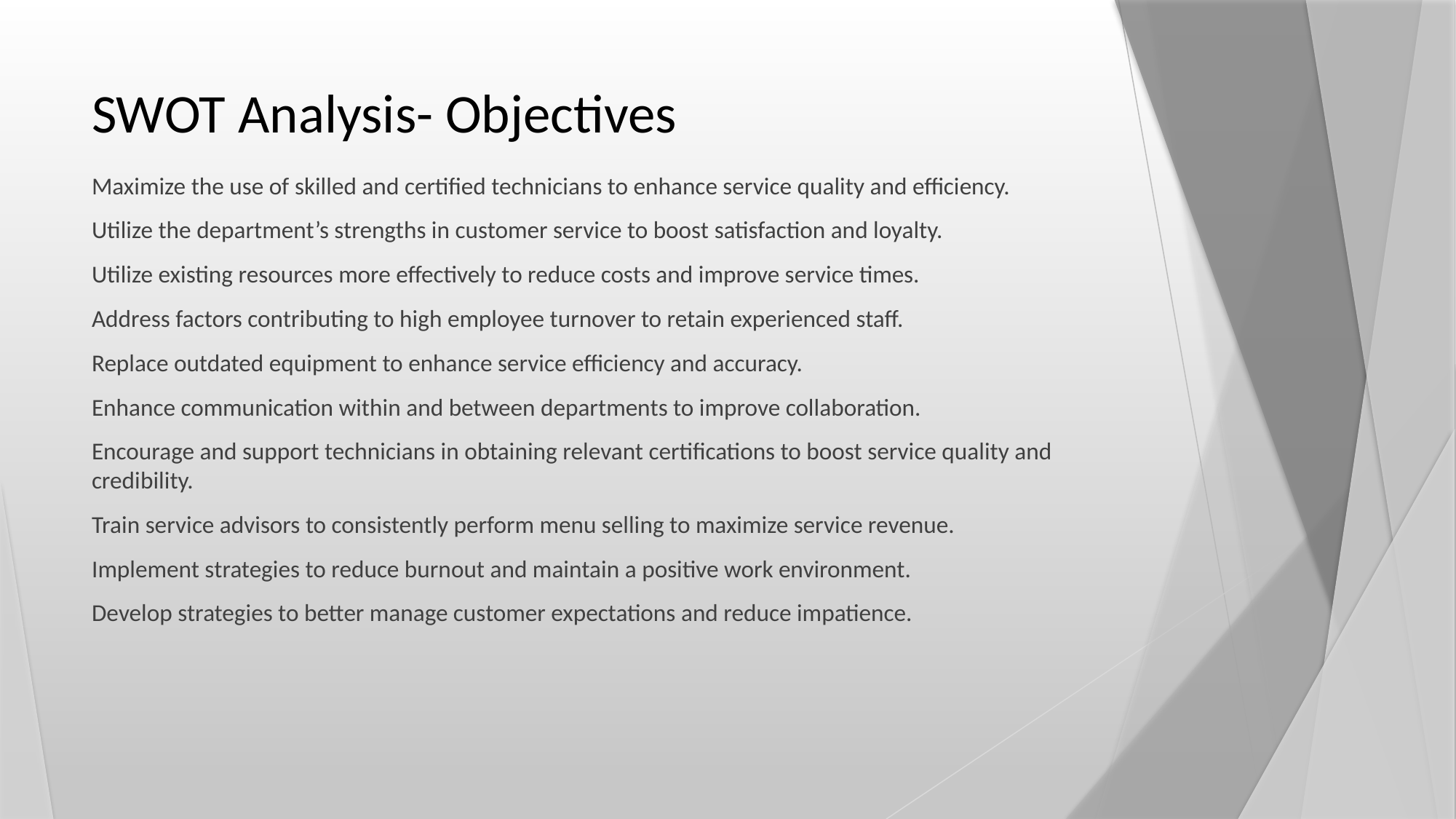

# SWOT Analysis- Objectives
Maximize the use of skilled and certified technicians to enhance service quality and efficiency.
Utilize the department’s strengths in customer service to boost satisfaction and loyalty.
Utilize existing resources more effectively to reduce costs and improve service times.
Address factors contributing to high employee turnover to retain experienced staff.
Replace outdated equipment to enhance service efficiency and accuracy.
Enhance communication within and between departments to improve collaboration.
Encourage and support technicians in obtaining relevant certifications to boost service quality and credibility.
Train service advisors to consistently perform menu selling to maximize service revenue.
Implement strategies to reduce burnout and maintain a positive work environment.
Develop strategies to better manage customer expectations and reduce impatience.